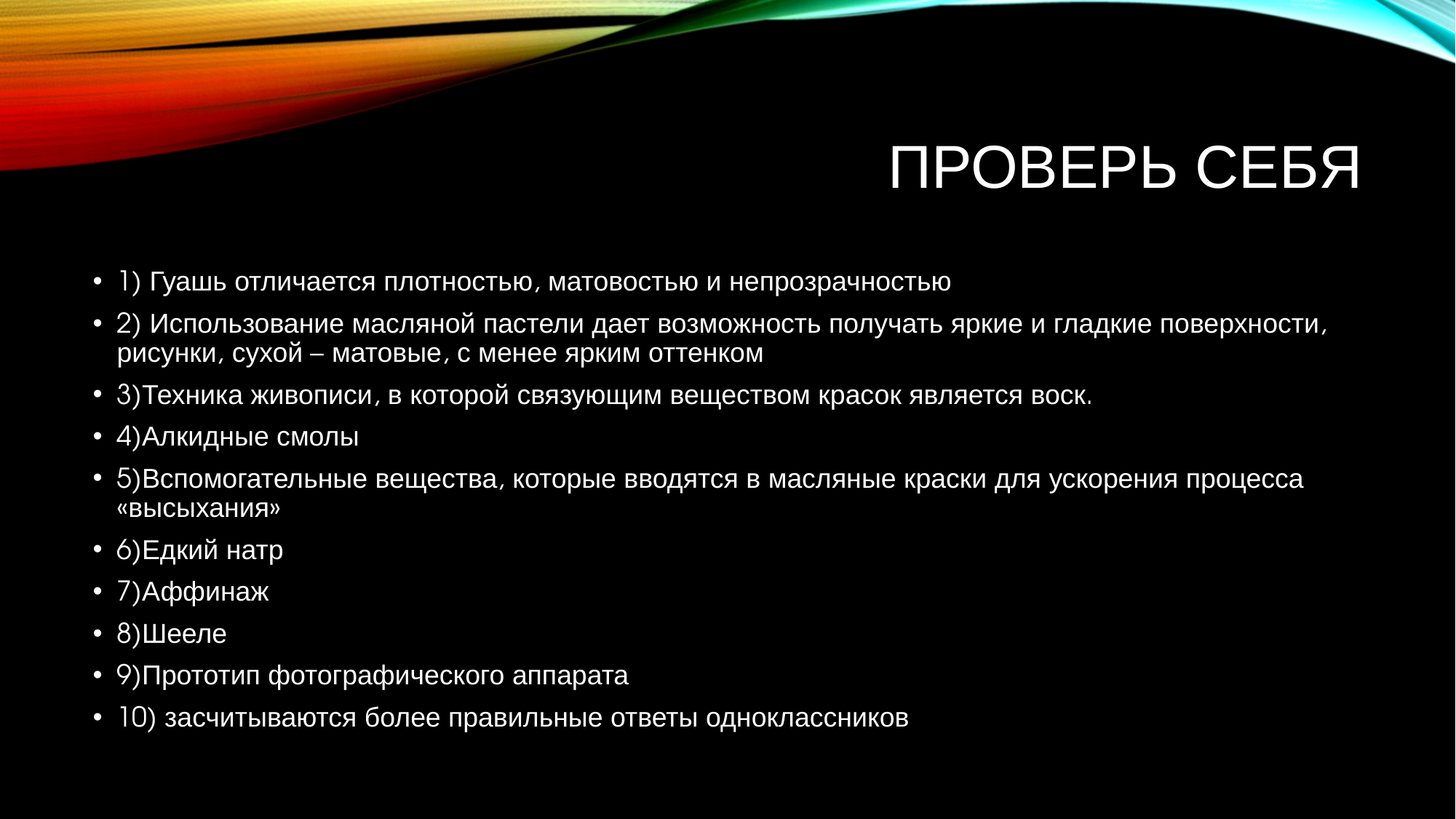

# Проверь себя
1) Гуашь отличается плотностью, матовостью и непрозрачностью
2) Использование масляной пастели дает возможность получать яркие и гладкие поверхности, рисунки, сухой – матовые, с менее ярким оттенком
3)Техника живописи, в которой связующим веществом красок является воск.
4)Алкидные смолы
5)Вспомогательные вещества, которые вводятся в масляные краски для ускорения процесса «высыхания»
6)Едкий натр
7)Аффинаж
8)Шееле
9)Прототип фотографического аппарата
10) засчитываются более правильные ответы одноклассников